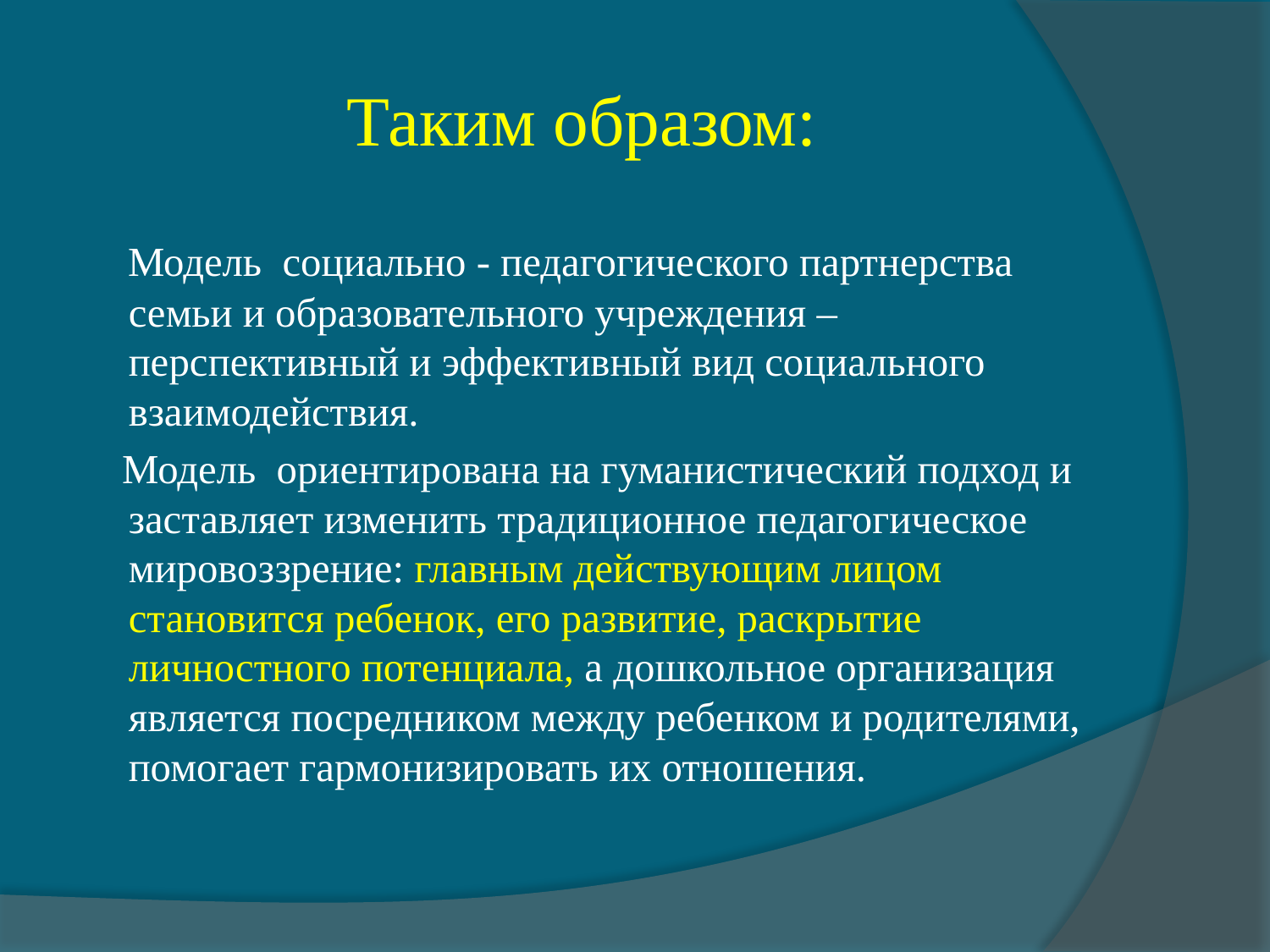

# Таким образом:
    Модель  социально - педагогического партнерства семьи и образовательного учреждения – перспективный и эффективный вид социального взаимодействия.
    Модель  ориентирована на гуманистический подход и заставляет изменить традиционное педагогическое мировоззрение: главным действующим лицом становится ребенок, его развитие, раскрытие личностного потенциала, а дошкольное организация является посредником между ребенком и родителями, помогает гармонизировать их отношения.